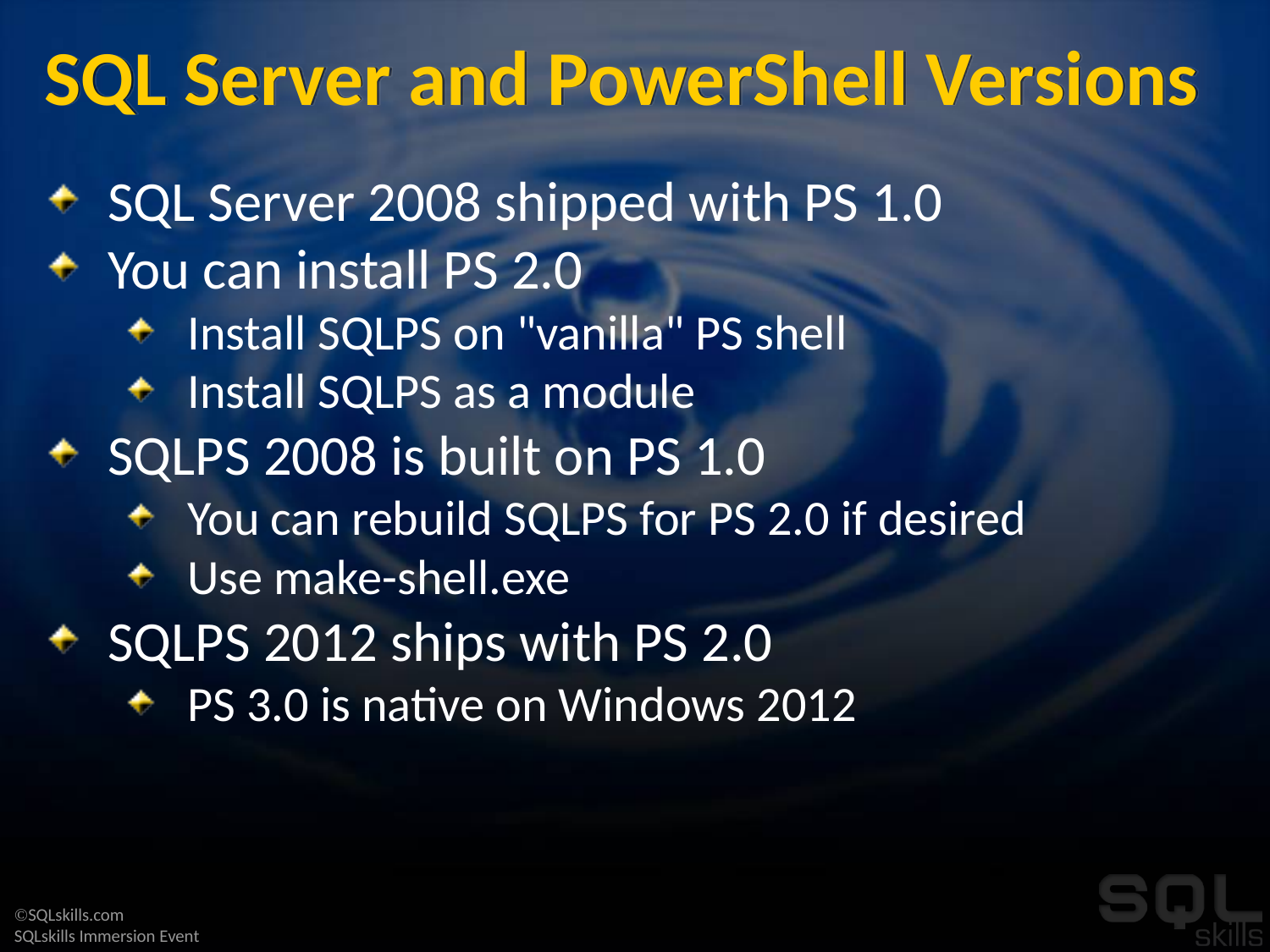

# SQL Server and PowerShell Versions
SQL Server 2008 shipped with PS 1.0
You can install PS 2.0
Install SQLPS on "vanilla" PS shell
Install SQLPS as a module
SQLPS 2008 is built on PS 1.0
You can rebuild SQLPS for PS 2.0 if desired
Use make-shell.exe
SQLPS 2012 ships with PS 2.0
PS 3.0 is native on Windows 2012